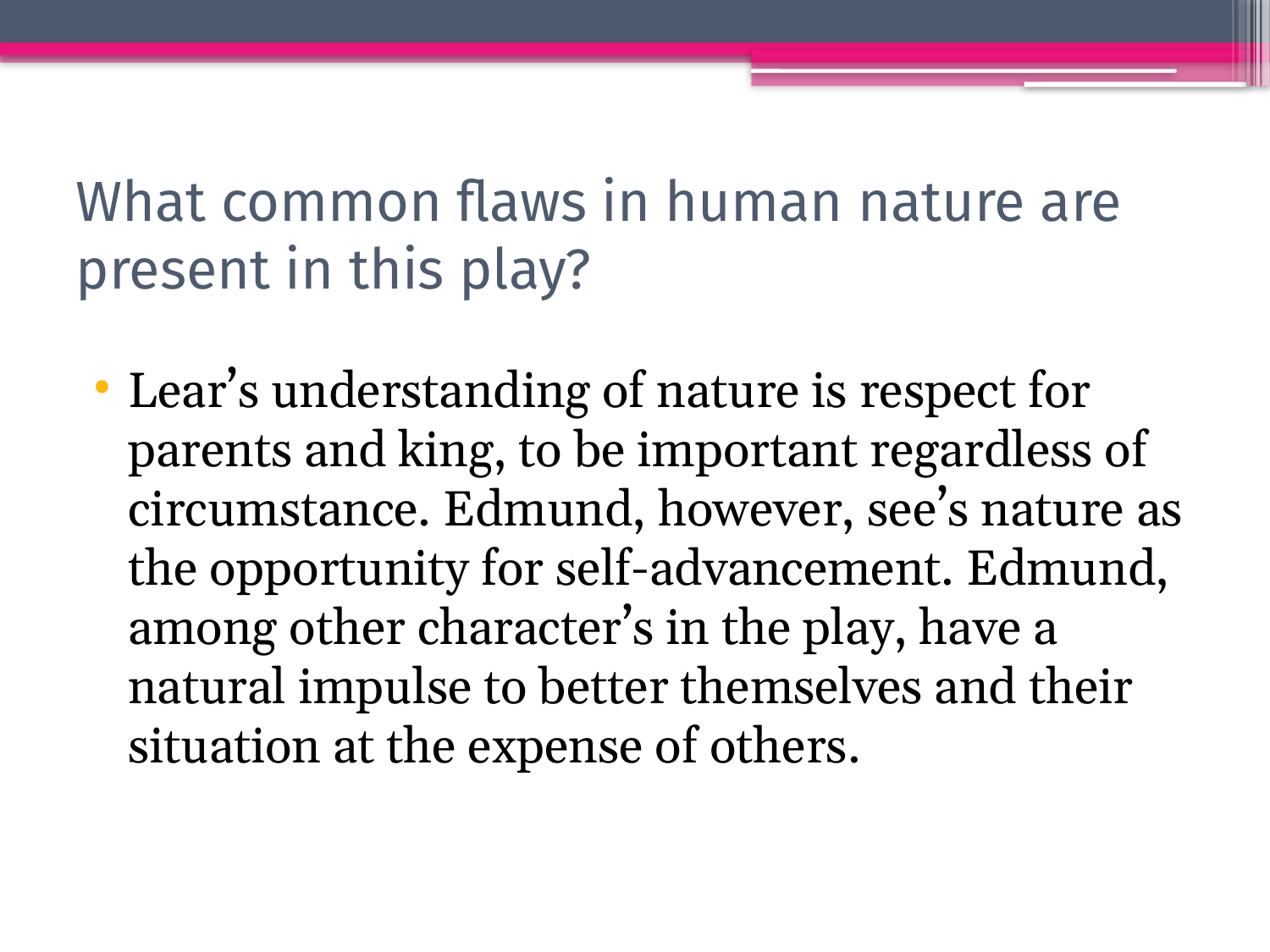

# What common flaws in human nature are present in this play?
Lear’s understanding of nature is respect for parents and king, to be important regardless of circumstance. Edmund, however, see’s nature as the opportunity for self-advancement. Edmund, among other character’s in the play, have a natural impulse to better themselves and their situation at the expense of others.